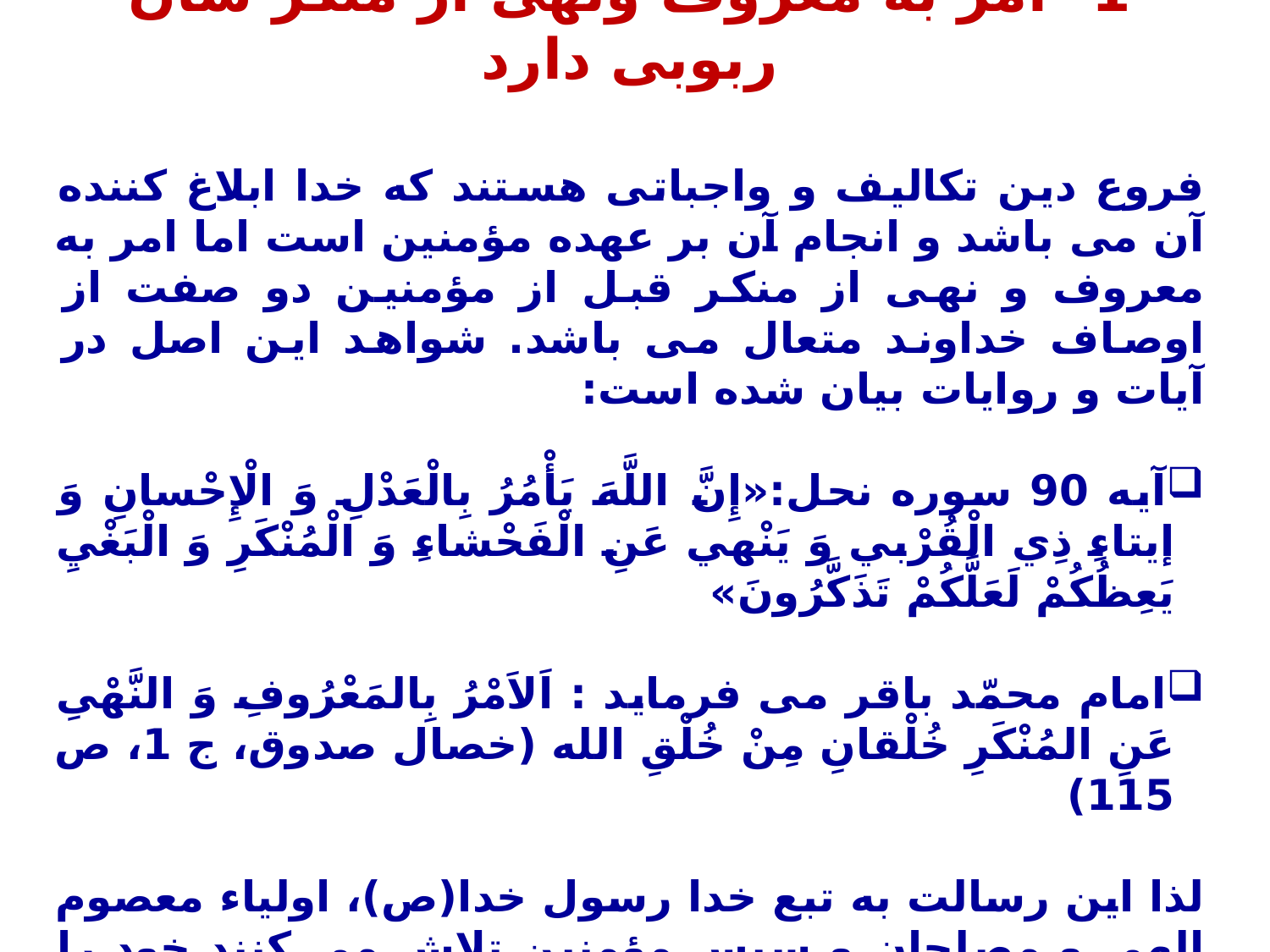

1- امر به معروف ونهی از منکر شأن ربوبی دارد

فروع دین تکالیف و واجباتی هستند که خدا ابلاغ کننده آن می باشد و انجام آن بر عهده مؤمنین است اما امر به معروف و نهی از منکر قبل از مؤمنین دو صفت از اوصاف خداوند متعال می باشد. شواهد این اصل در آیات و روایات بیان شده است:

آیه 90 سوره نحل:«إِنَّ اللَّهَ يَأْمُرُ بِالْعَدْلِ وَ الْإِحْسانِ وَ إيتاءِ ذِي الْقُرْبي‏ وَ يَنْهي‏ عَنِ الْفَحْشاءِ وَ الْمُنْکَرِ وَ الْبَغْيِ يَعِظُکُمْ لَعَلَّکُمْ تَذَکَّرُونَ»

امام محمّد باقر می فرماید : اَلاَمْرُ بِالمَعْرُوفِ وَ النَّهْیِ عَنِ المُنْکَرِ خُلْقانِ مِنْ خُلْقِ الله (خصال صدوق، ج 1، ص 115)

لذا این رسالت به تبع خدا رسول خدا(ص)، اولیاء معصوم الهی و مصلحان و سپس مؤمنین تلاش می کنند خود را به این وصف الهی متصف کنند.